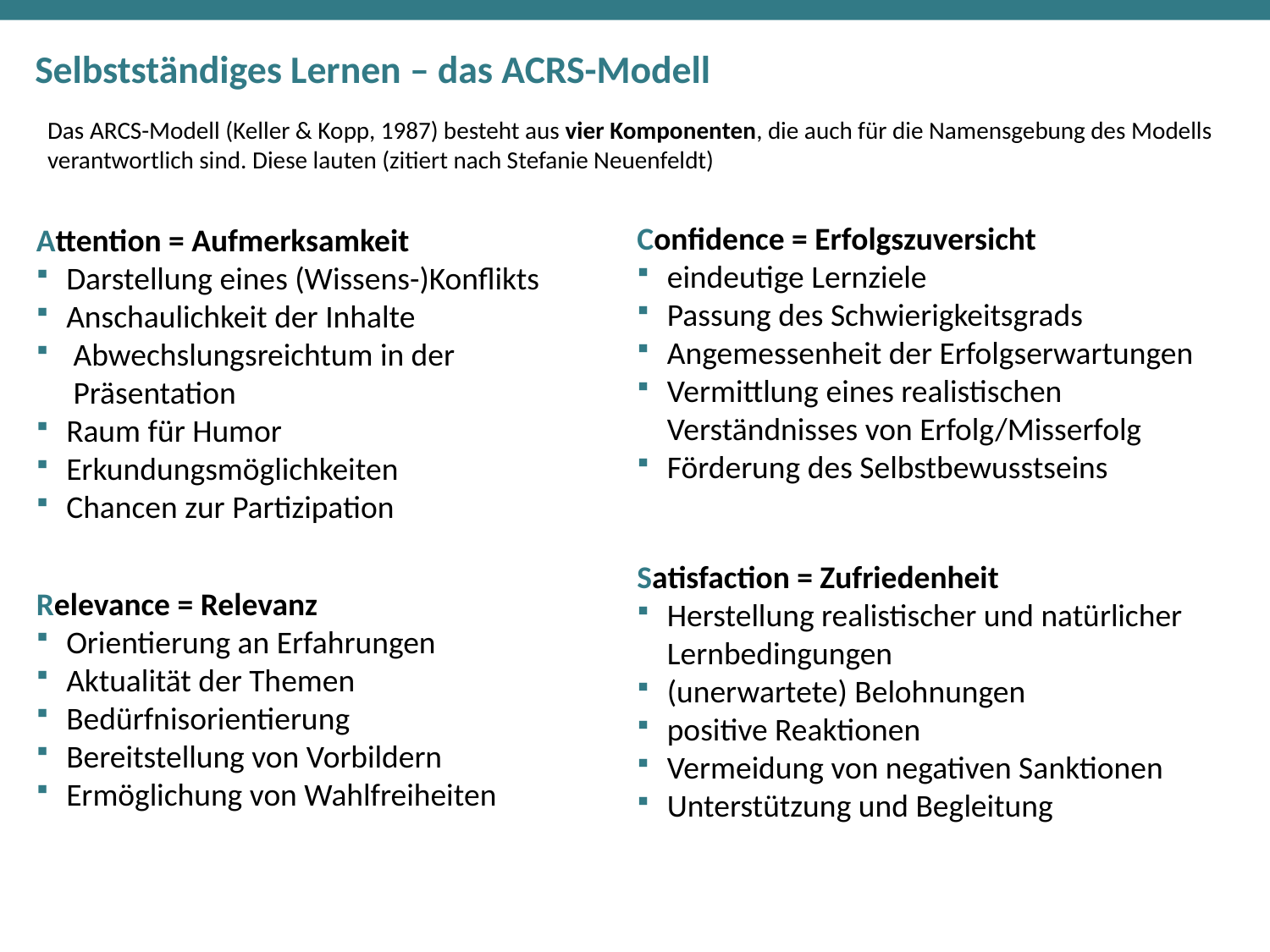

# Selbstständiges Lernen – das ACRS-Modell
Das ARCS-Modell (Keller & Kopp, 1987) besteht aus vier Komponenten, die auch für die Namensgebung des Modells verantwortlich sind. Diese lauten (zitiert nach Stefanie Neuenfeldt)
Confidence = Erfolgszuversicht
eindeutige Lernziele
Passung des Schwierigkeitsgrads
Angemessenheit der Erfolgserwartungen
Vermittlung eines realistischen  Verständnisses von Erfolg/Misserfolg
Förderung des Selbstbewusstseins

Satisfaction = Zufriedenheit
Herstellung realistischer und natürlicher Lernbedingungen
(unerwartete) Belohnungen
positive Reaktionen
Vermeidung von negativen Sanktionen
Unterstützung und Begleitung
Attention = Aufmerksamkeit
Darstellung eines (Wissens-)Konflikts
Anschaulichkeit der Inhalte
Abwechslungsreichtum in der Präsentation
Raum für Humor
Erkundungsmöglichkeiten
Chancen zur Partizipation

Relevance = Relevanz
Orientierung an Erfahrungen
Aktualität der Themen
Bedürfnisorientierung
Bereitstellung von Vorbildern
Ermöglichung von Wahlfreiheiten